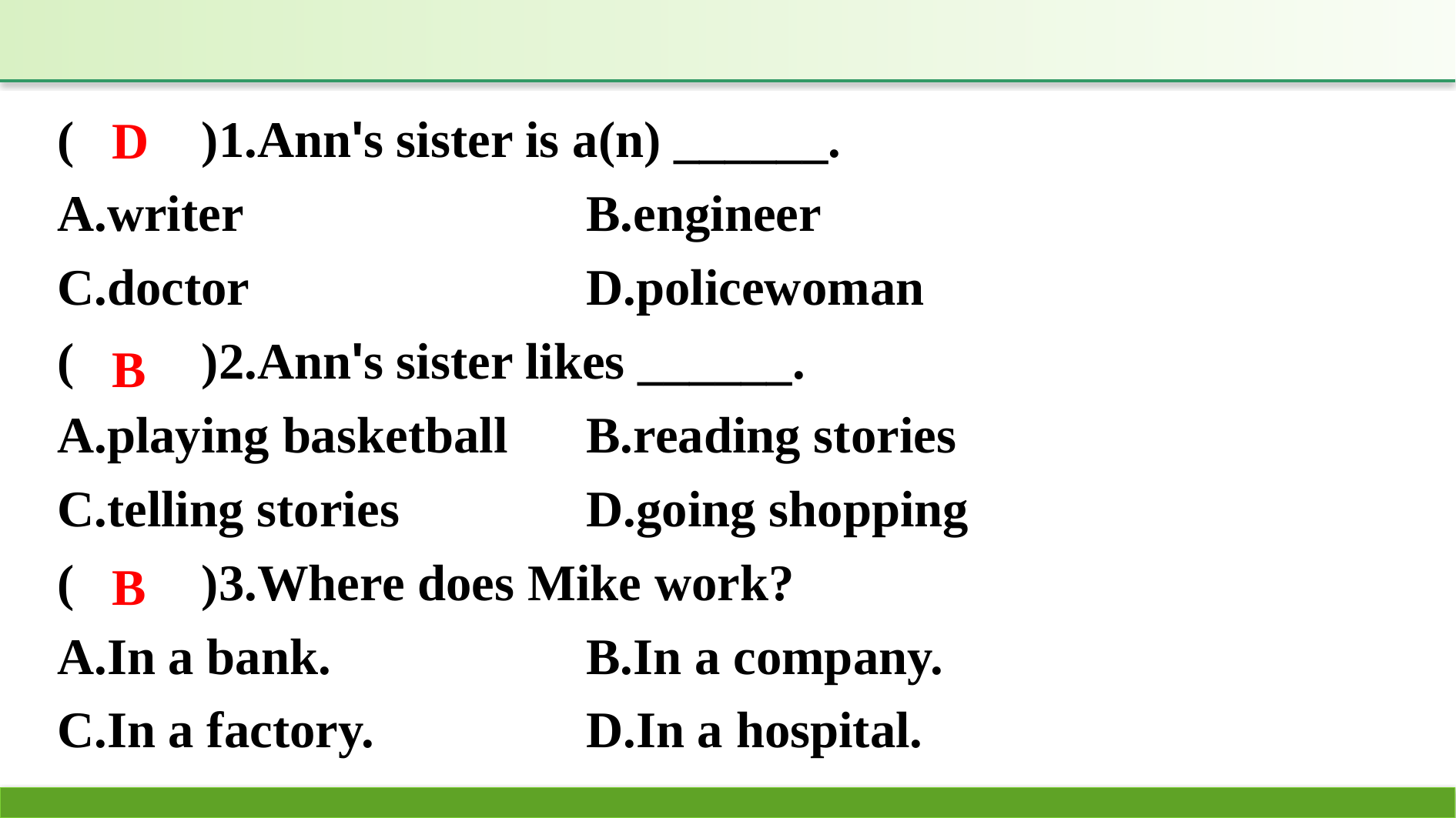

(　　)1.Ann's sister is a(n) ______.
A.writer			B.engineer
C.doctor			D.policewoman
(　　)2.Ann's sister likes ______.
A.playing basketball	B.reading stories
C.telling stories		D.going shopping
(　　)3.Where does Mike work?
A.In a bank. 		B.In a company.
C.In a factory. 		D.In a hospital.
D
B
B